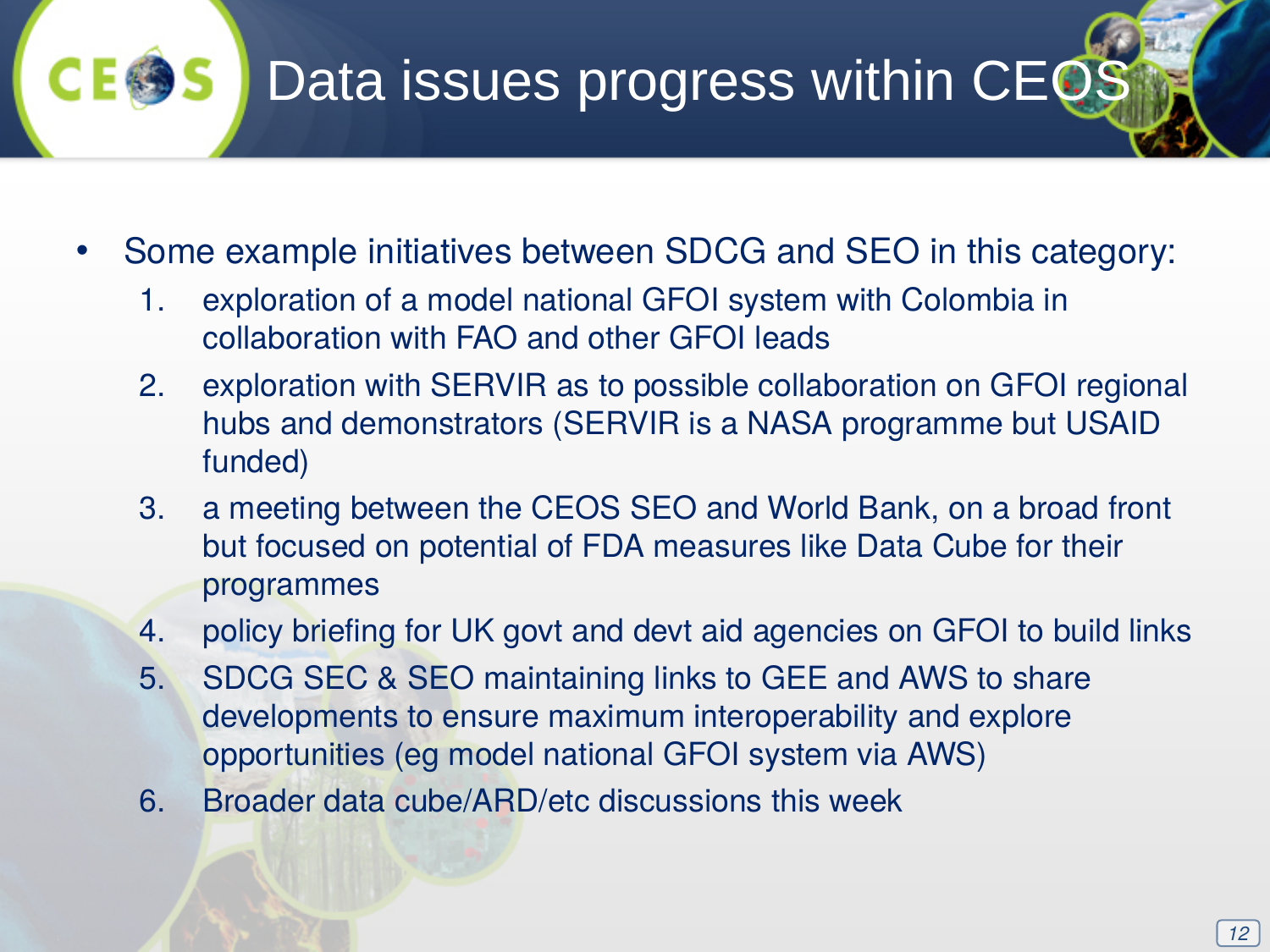

Data issues progress within CEOS
Some example initiatives between SDCG and SEO in this category:
exploration of a model national GFOI system with Colombia in collaboration with FAO and other GFOI leads
exploration with SERVIR as to possible collaboration on GFOI regional hubs and demonstrators (SERVIR is a NASA programme but USAID funded)
a meeting between the CEOS SEO and World Bank, on a broad front but focused on potential of FDA measures like Data Cube for their programmes
policy briefing for UK govt and devt aid agencies on GFOI to build links
SDCG SEC & SEO maintaining links to GEE and AWS to share developments to ensure maximum interoperability and explore opportunities (eg model national GFOI system via AWS)
Broader data cube/ARD/etc discussions this week

12